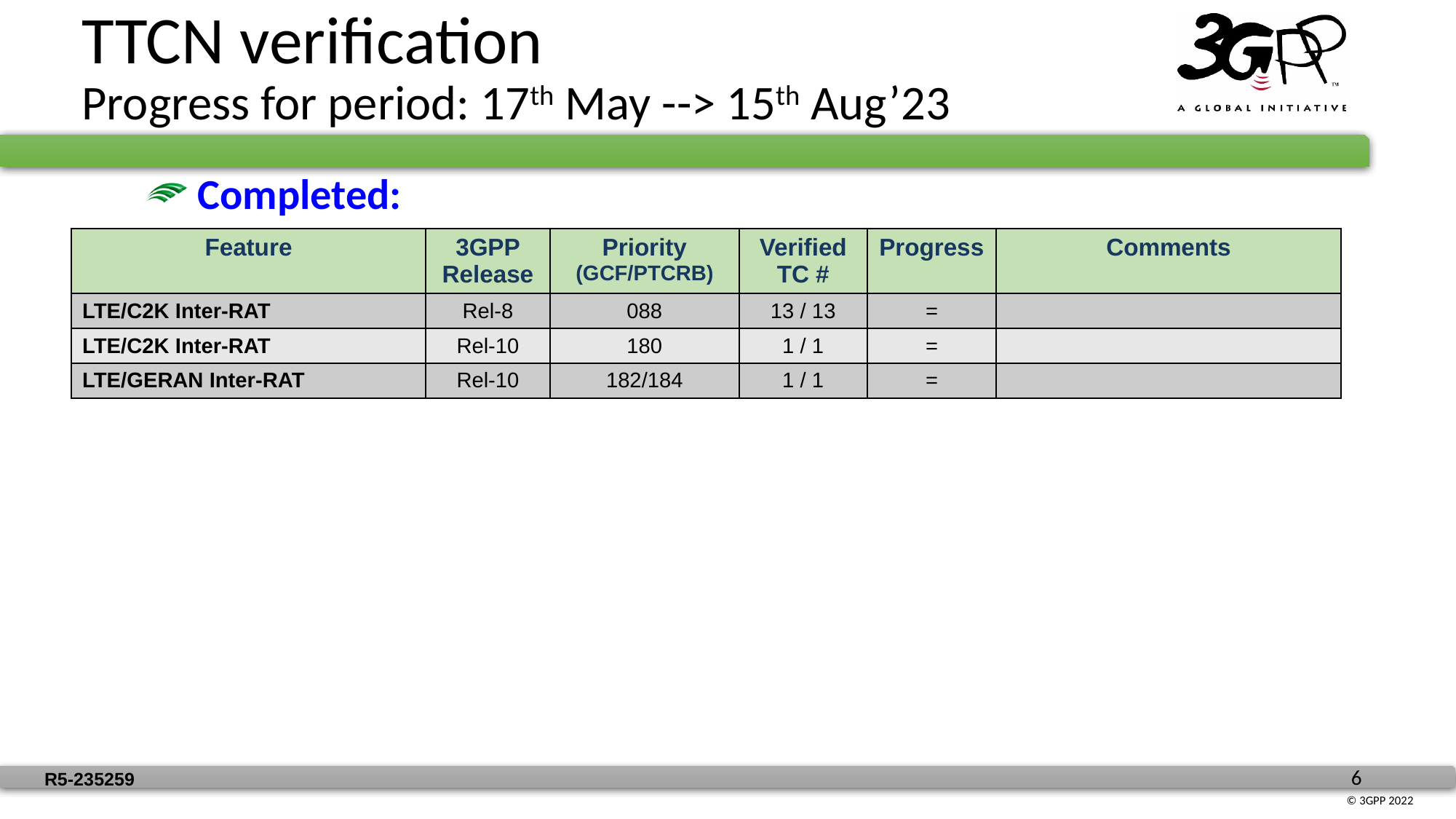

# TTCN verification Progress for period: 17th May --> 15th Aug’23
 Completed:

| Feature | 3GPP Release | Priority (GCF/PTCRB) | Verified TC # | Progress | Comments |
| --- | --- | --- | --- | --- | --- |
| LTE/C2K Inter-RAT | Rel-8 | 088 | 13 / 13 | = |  |
| LTE/C2K Inter-RAT | Rel-10 | 180 | 1 / 1 | = |  |
| LTE/GERAN Inter-RAT | Rel-10 | 182/184 | 1 / 1 | = |  |